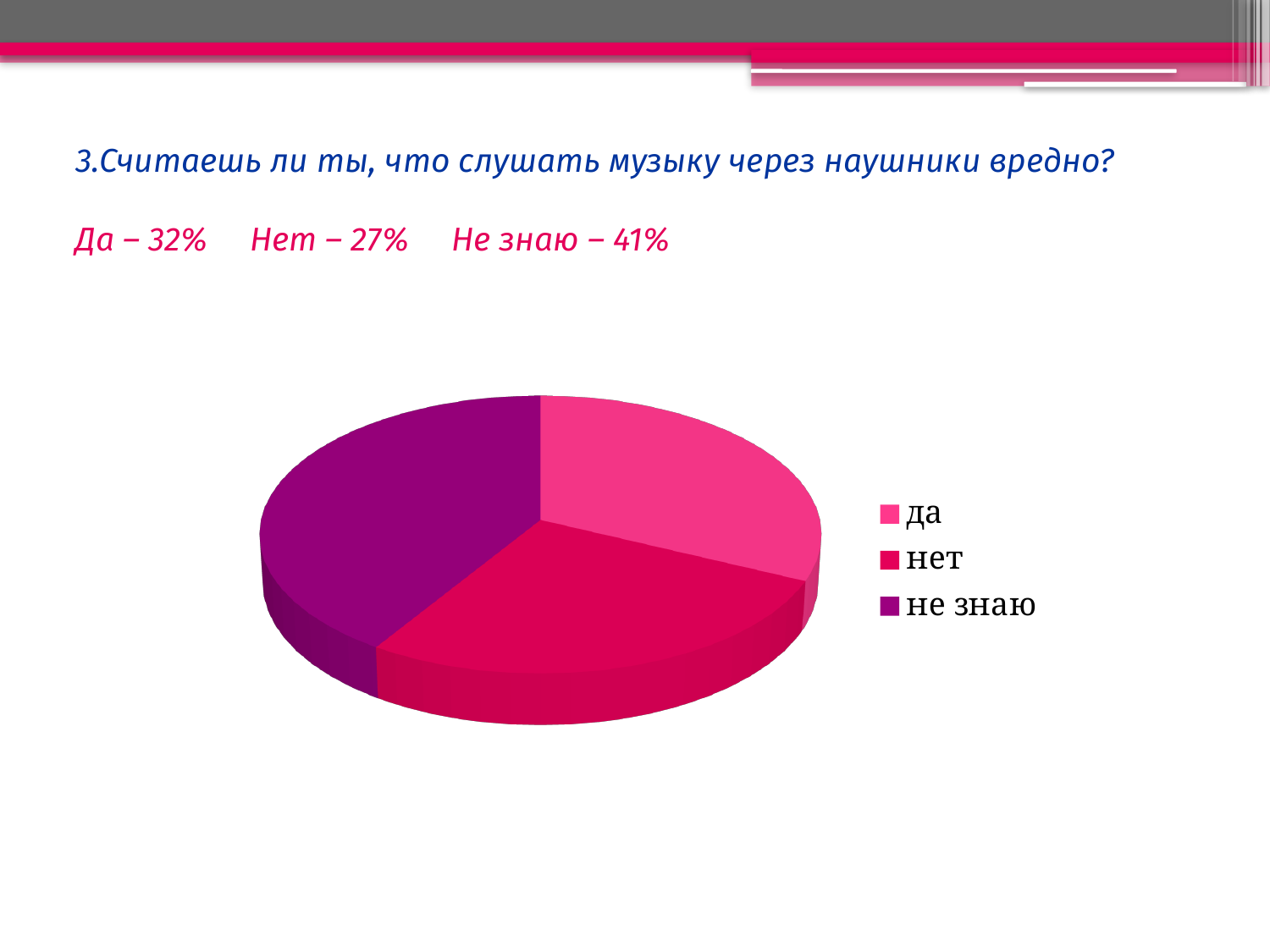

# 3.Считаешь ли ты, что слушать музыку через наушники вредно? Да – 32%     Нет – 27%     Не знаю – 41%

[unsupported chart]